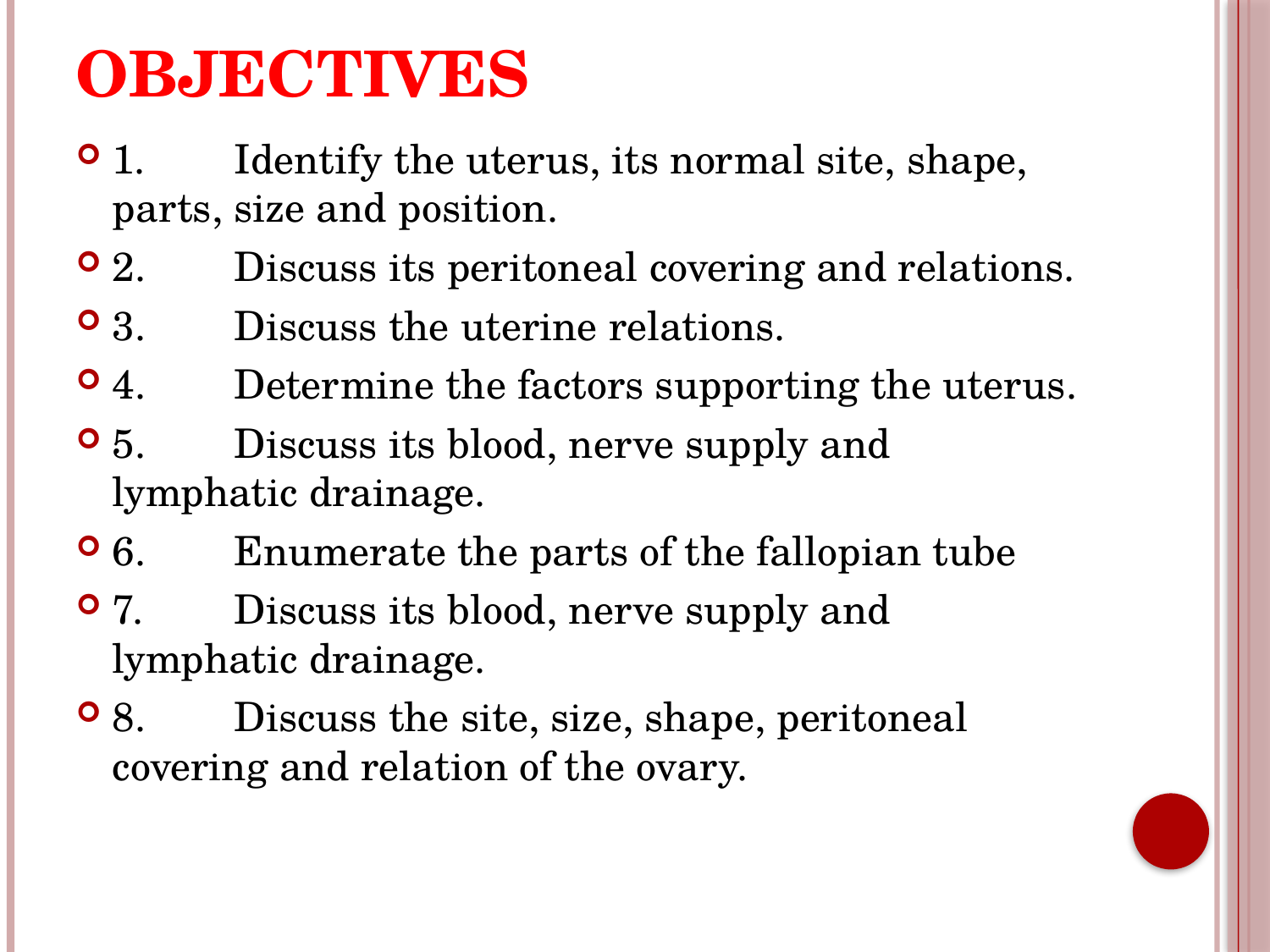

# objectives
1.	Identify the uterus, its normal site, shape, 	parts, size and position.
2.	Discuss its peritoneal covering and relations.
3.	Discuss the uterine relations.
4.	Determine the factors supporting the uterus.
5.	Discuss its blood, nerve supply and 	lymphatic drainage.
6.	Enumerate the parts of the fallopian tube
7.	Discuss its blood, nerve supply and 	lymphatic drainage.
8.	Discuss the site, size, shape, peritoneal 	covering and relation of the ovary.